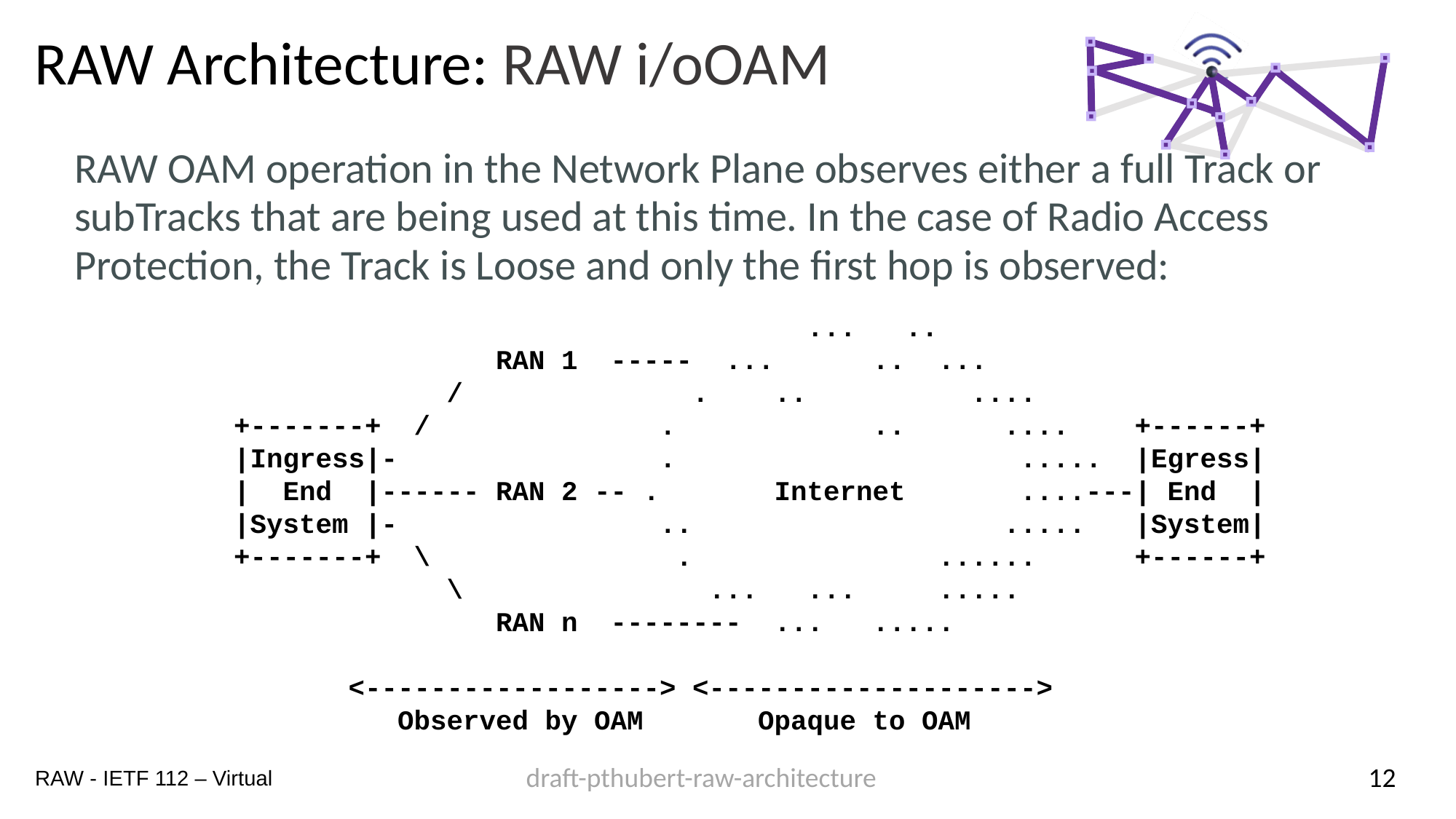

# RAW Architecture: RAW i/oOAM

RAW OAM operation in the Network Plane observes either a full Track or subTracks that are being used at this time. In the case of Radio Access Protection, the Track is Loose and only the first hop is observed:

                                   ...   ..
                RAN 1  -----  ...      ..  ...
             /              .    ..          ....
+-------+  /              .            ..      ....    +------+
|Ingress|-                .                     .....  |Egress|
|  End  |------ RAN 2 -- .       Internet       ....---| End  |
|System |-                ..                   .....   |System|
+-------+  \               .               ......      +------+
             \               ...   ...     .....
                RAN n  --------  ...   .....

       <------------------> <-------------------->
          Observed by OAM       Opaque to OAM

12
draft-pthubert-raw-architecture